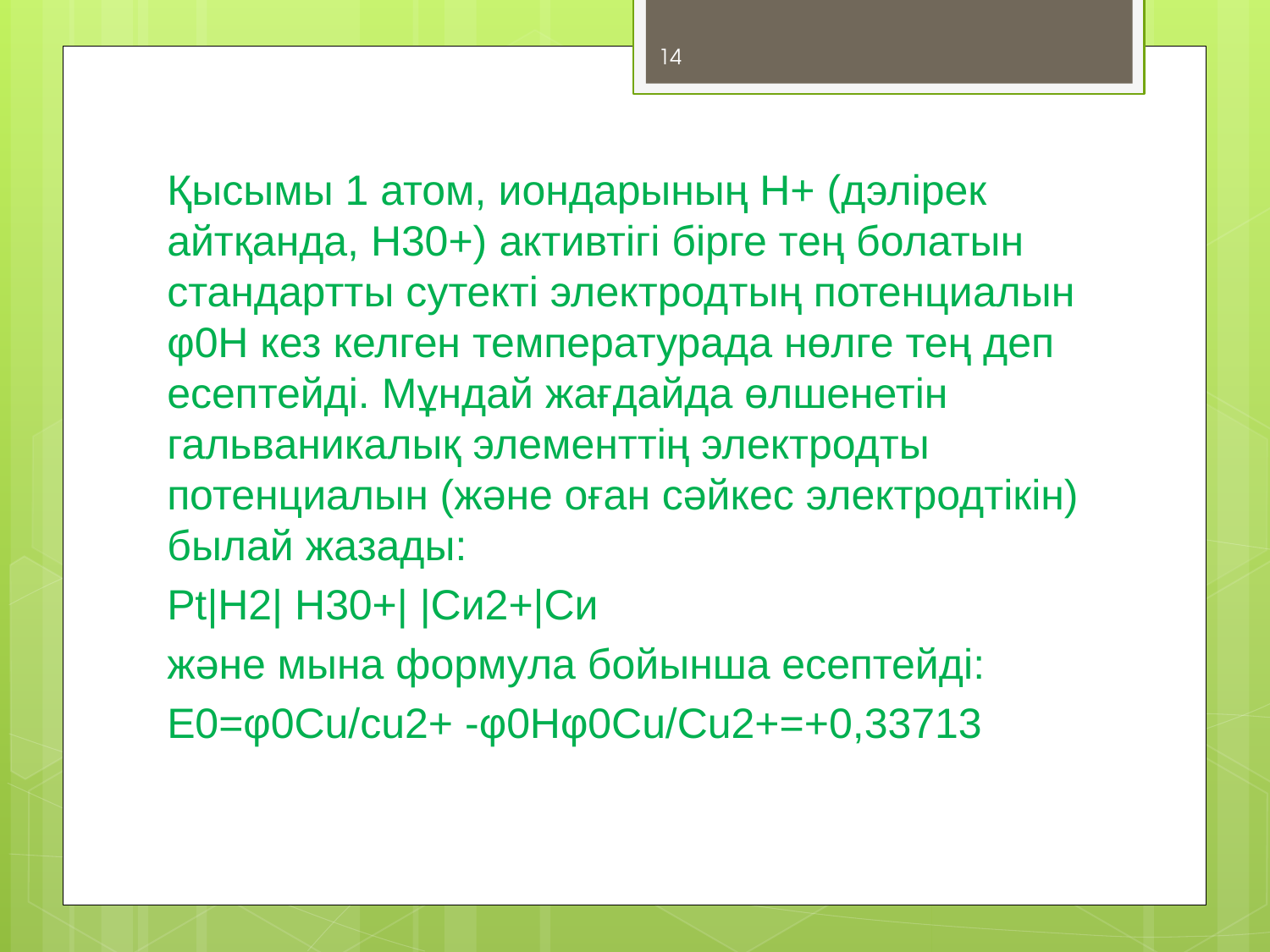

14
Қысымы 1 атом, иондарының Н+ (дэлірек айтқанда, Н30+) активтігі бірге тең болатын стандартты сутекті электродтың потенциалын φ0H кез келген температурада нөлге тең деп есептейді. Мұндай жағдайда өлшенетін гальваникалық элементтің электродты потенциалын (және оған сәйкес электродтікін) былай жазады:
Pt|H2| Н30+| |Си2+|Си
және мына формула бойынша есептейді:
Е0=φ0Cu/cu2+ -φ0Hφ0Cu/Cu2+=+0,33713